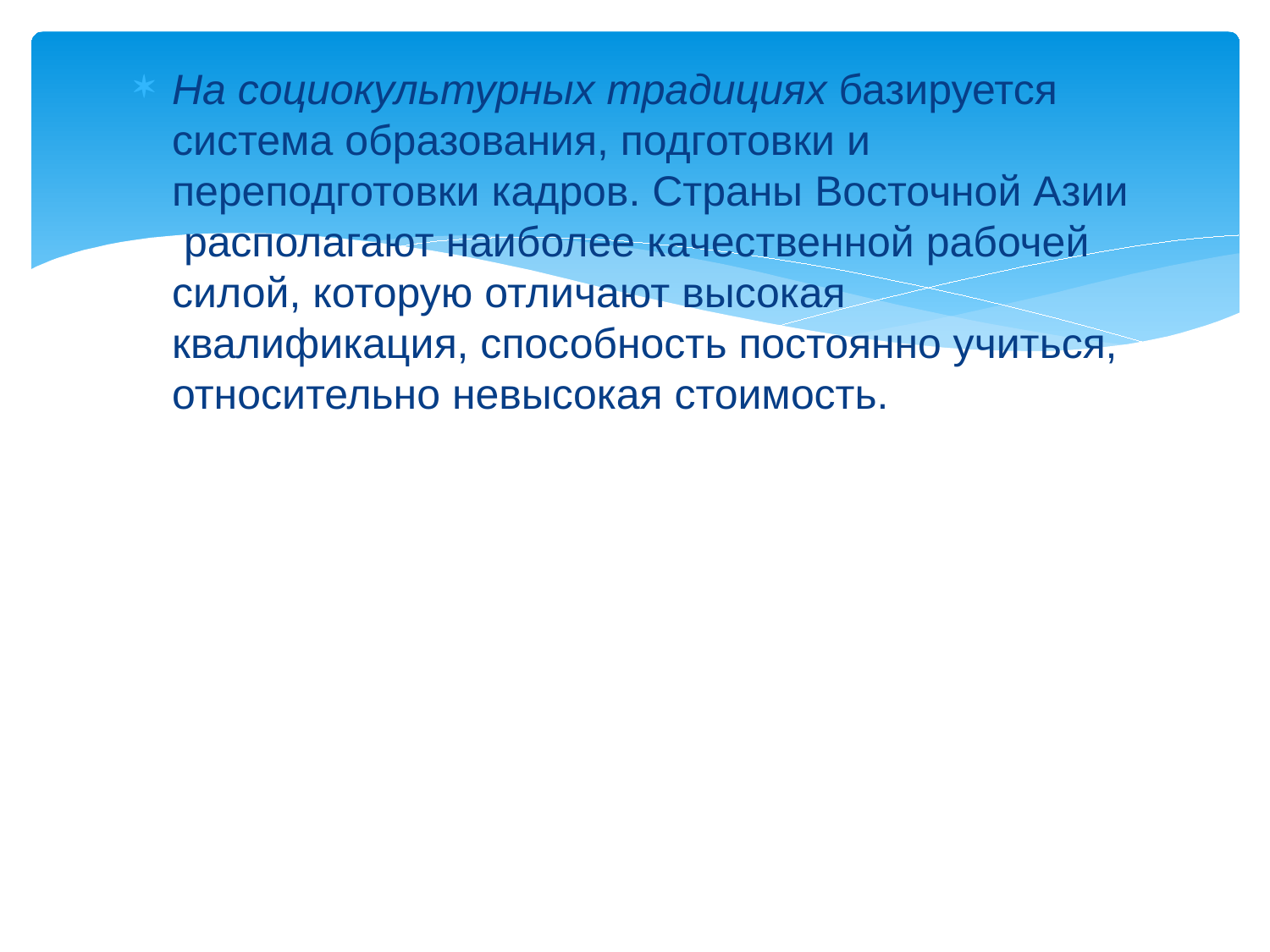

#
На социокультурных традициях базируется система образования, подготовки и переподготовки кадров. Страны Восточной Азии  располагают наиболее качественной рабочей силой, которую отличают высокая квалификация, способность постоянно учиться, относительно невысокая стоимость.